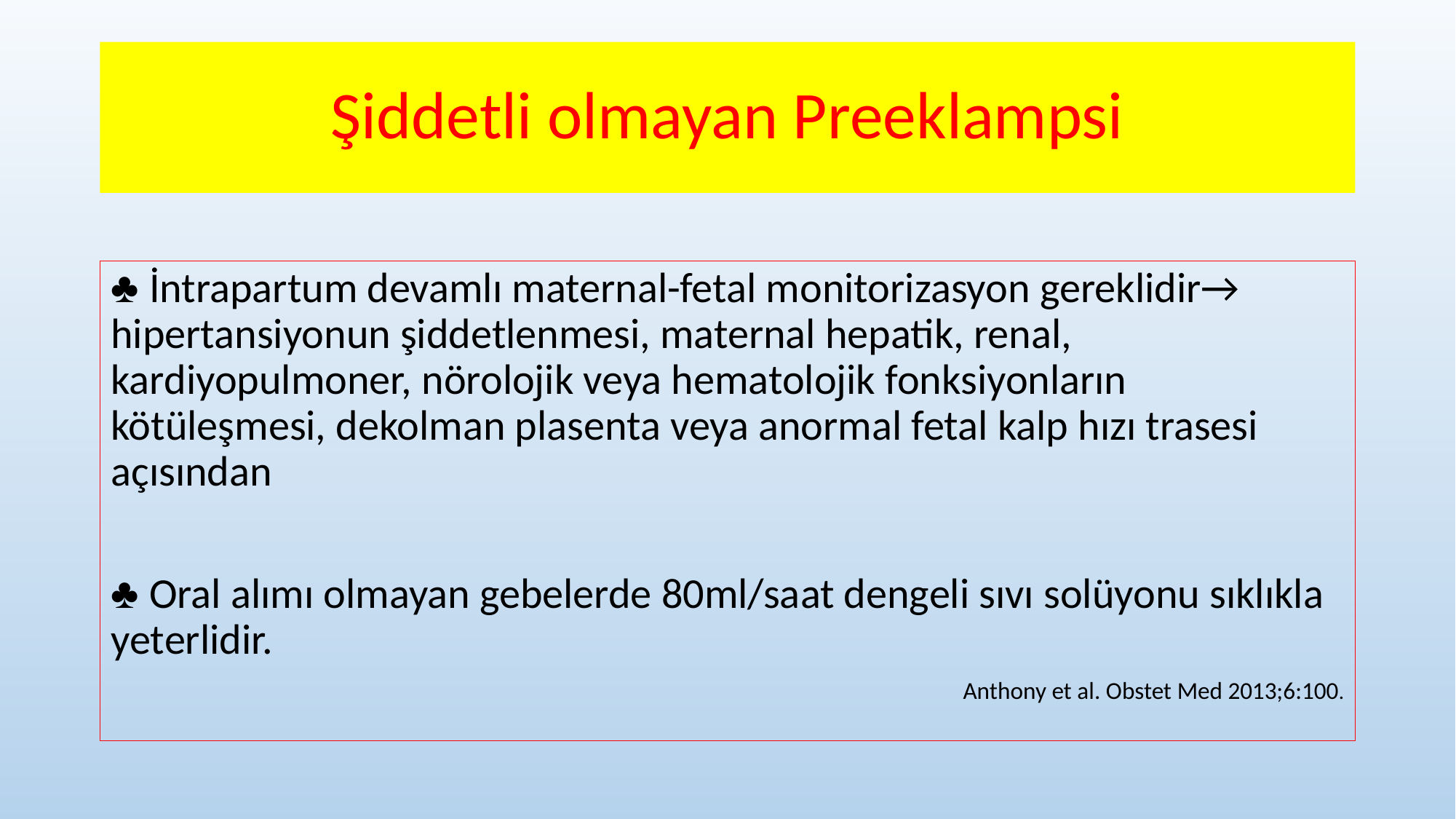

# Şiddetli olmayan Preeklampsi
♣ İntrapartum devamlı maternal-fetal monitorizasyon gereklidir→ hipertansiyonun şiddetlenmesi, maternal hepatik, renal, kardiyopulmoner, nörolojik veya hematolojik fonksiyonların kötüleşmesi, dekolman plasenta veya anormal fetal kalp hızı trasesi açısından

♣ Oral alımı olmayan gebelerde 80ml/saat dengeli sıvı solüyonu sıklıkla yeterlidir.
Anthony et al. Obstet Med 2013;6:100.